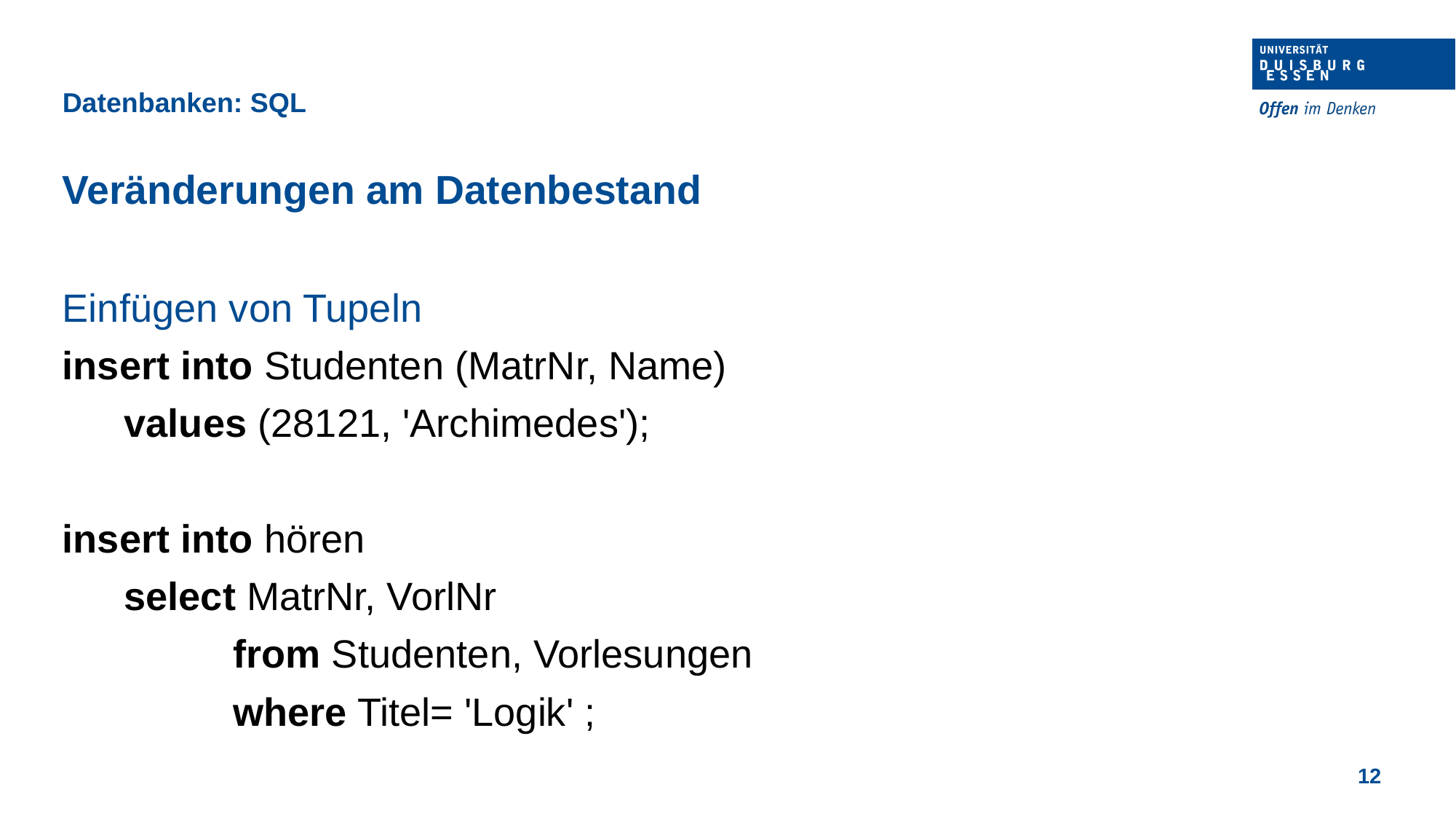

Datenbanken: SQL
Veränderungen am Datenbestand
Einfügen von Tupeln
insert into Studenten (MatrNr, Name)
	values (28121, 'Archimedes');

insert into hören
	select MatrNr, VorlNr
		from Studenten, Vorlesungen
		where Titel= 'Logik' ;

12